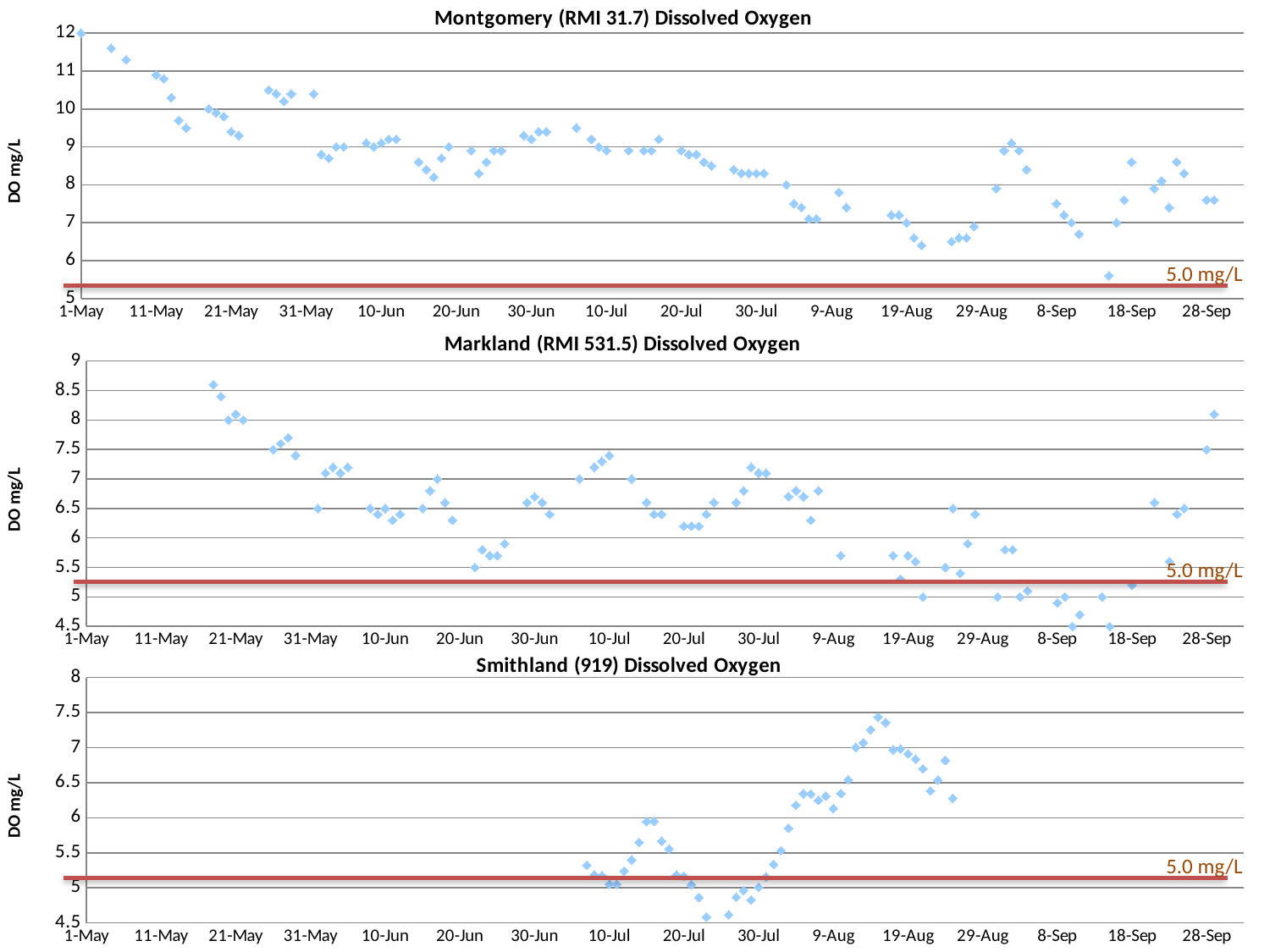

### Chart: Montgomery (RMI 31.7) Dissolved Oxygen

| Category |  |
|---|---|
5.0 mg/L

### Chart: Markland (RMI 531.5) Dissolved Oxygen

| Category |  |
|---|---|
5.0 mg/L

### Chart: Smithland (919) Dissolved Oxygen

| Category |  |
|---|---|
5.0 mg/L